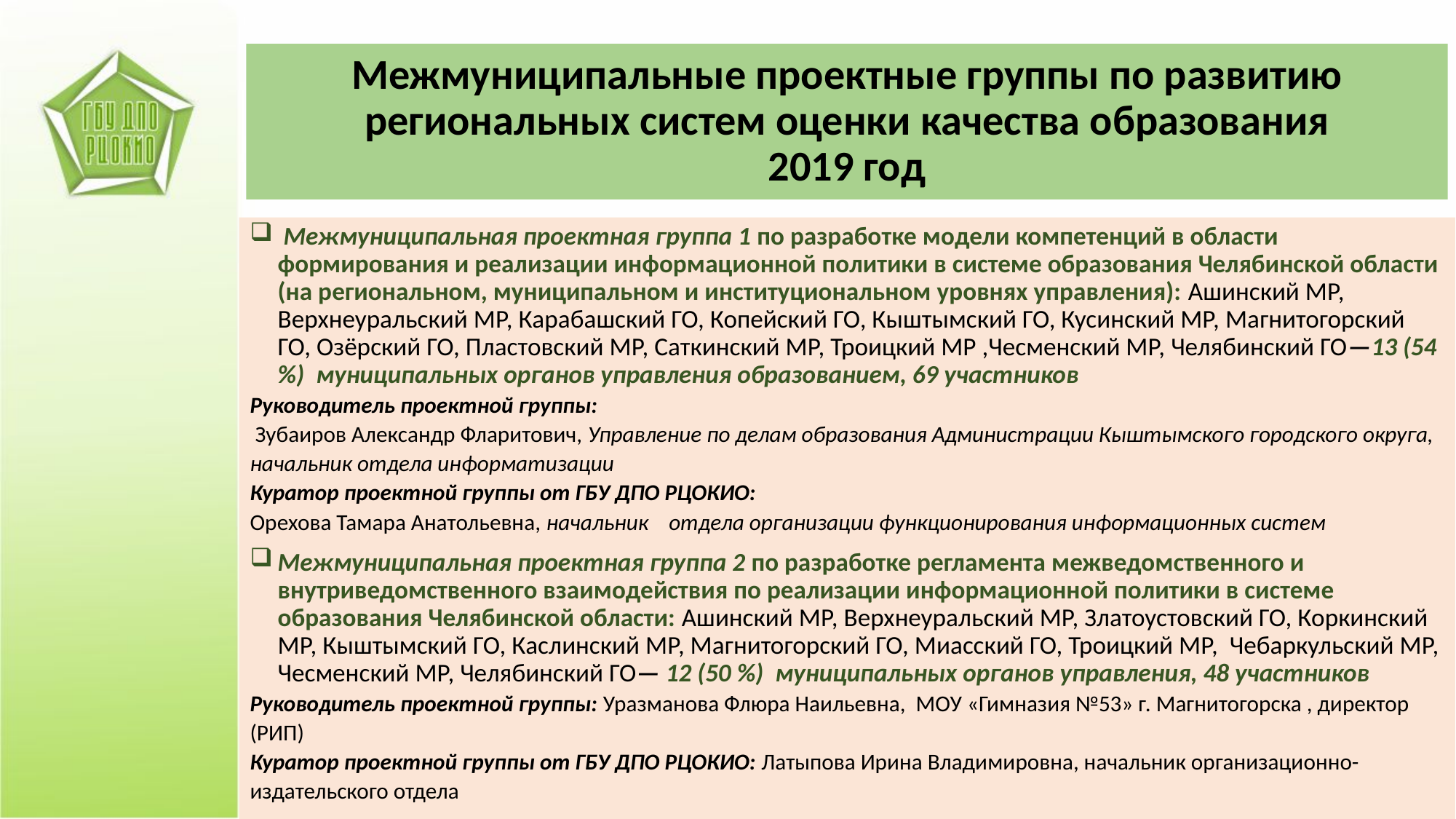

# Межмуниципальные проектные группы по развитию региональных систем оценки качества образования 2019 год

 Межмуниципальная проектная группа 1 по разработке модели компетенций в области формирования и реализации информационной политики в системе образования Челябинской области (на региональном, муниципальном и институциональном уровнях управления): Ашинский МР, Верхнеуральский МР, Карабашский ГО, Копейский ГО, Кыштымский ГО, Кусинский МР, Магнитогорский ГО, Озёрский ГО, Пластовский МР, Саткинский МР, Троицкий МР ,Чесменский МР, Челябинский ГО—13 (54 %)  муниципальных органов управления образованием, 69 участников
Руководитель проектной группы:
 Зубаиров Александр Фларитович, Управление по делам образования Администрации Кыштымского городского округа, начальник отдела информатизации
Куратор проектной группы от ГБУ ДПО РЦОКИО:
Орехова Тамара Анатольевна, начальник    отдела организации функционирования информационных систем
Межмуниципальная проектная группа 2 по разработке регламента межведомственного и внутриведомственного взаимодействия по реализации информационной политики в системе образования Челябинской области: Ашинский МР, Верхнеуральский МР, Златоустовский ГО, Коркинский МР, Кыштымский ГО, Каслинский МР, Магнитогорский ГО, Миасский ГО, Троицкий МР,  Чебаркульский МР, Чесменский МР, Челябинский ГО— 12 (50 %)  муниципальных органов управления, 48 участников
Руководитель проектной группы: Уразманова Флюра Наильевна,  МОУ «Гимназия №53» г. Магнитогорска , директор (РИП)
Куратор проектной группы от ГБУ ДПО РЦОКИО: Латыпова Ирина Владимировна, начальник организационно-издательского отдела